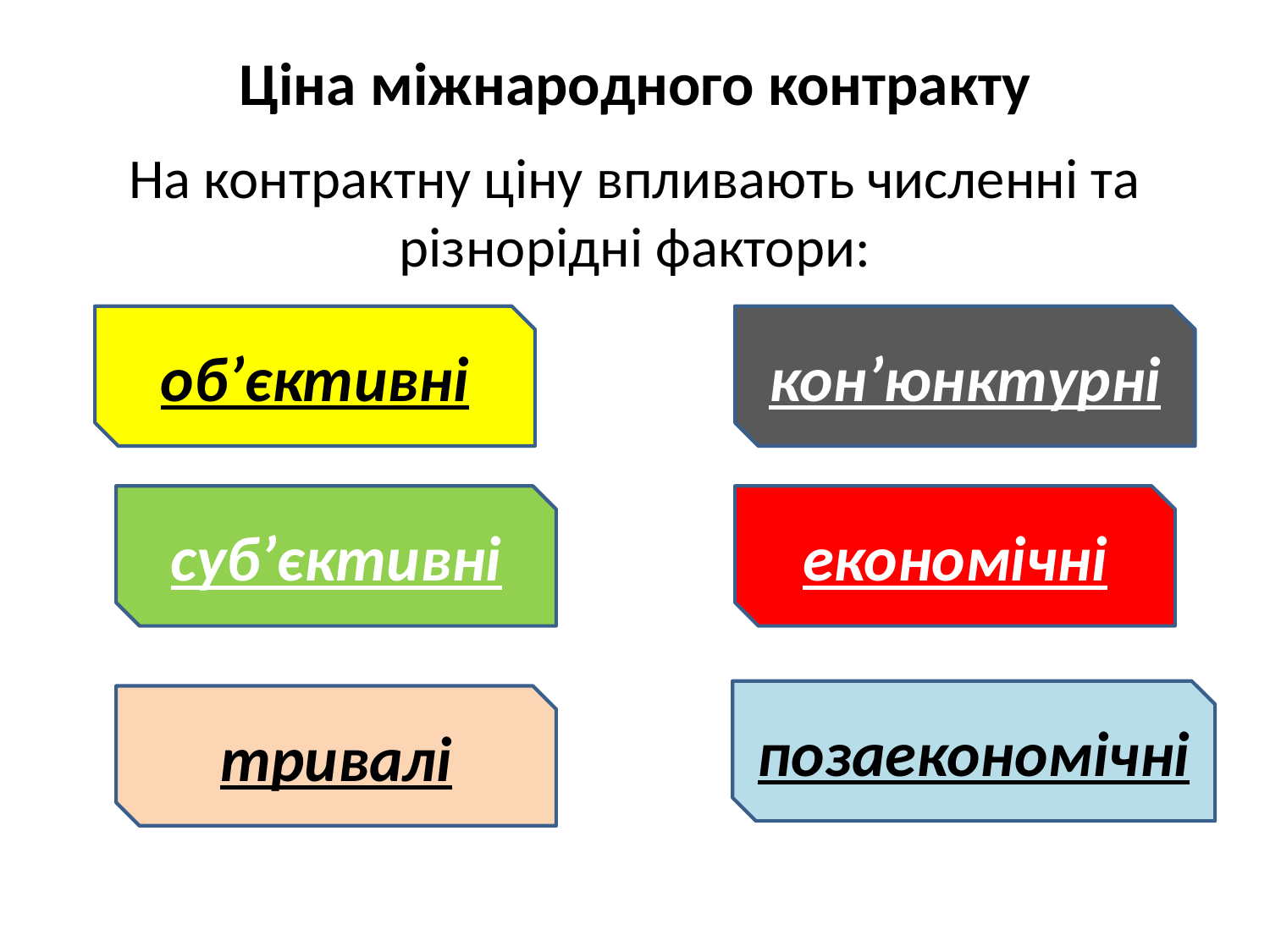

# Ціна міжнародного контракту
На контрактну ціну впливають численні та різнорідні фактори:

об’єктивні
кон’юнктурні
суб’єктивні
економічні
позаекономічні
тривалі